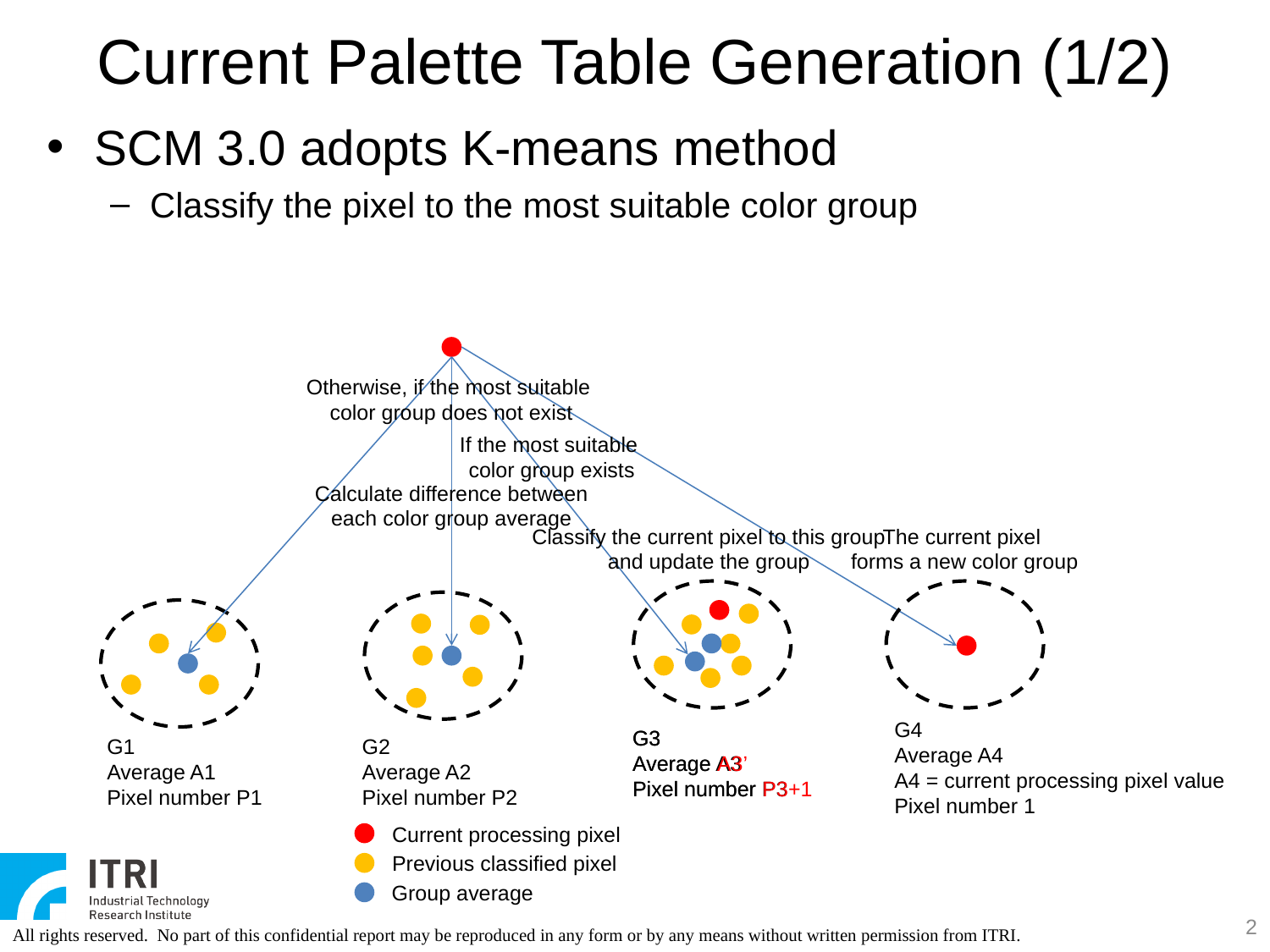

Current Palette Table Generation (1/2)
SCM 3.0 adopts K-means method
Classify the pixel to the most suitable color group

Otherwise, if the most suitable
color group does not exist
If the most suitable
color group exists
Calculate difference between
each color group average
The current pixel
forms a new color group
Classify the current pixel to this group
and update the group

G4
Average A4
A4 = current processing pixel value
Pixel number 1
G3
Average A3’
Pixel number P3+1
G3
Average A3
Pixel number P3
G1
Average A1
Pixel number P1
G2
Average A2
Pixel number P2
Current processing pixel

Previous classified pixel

Group average

2